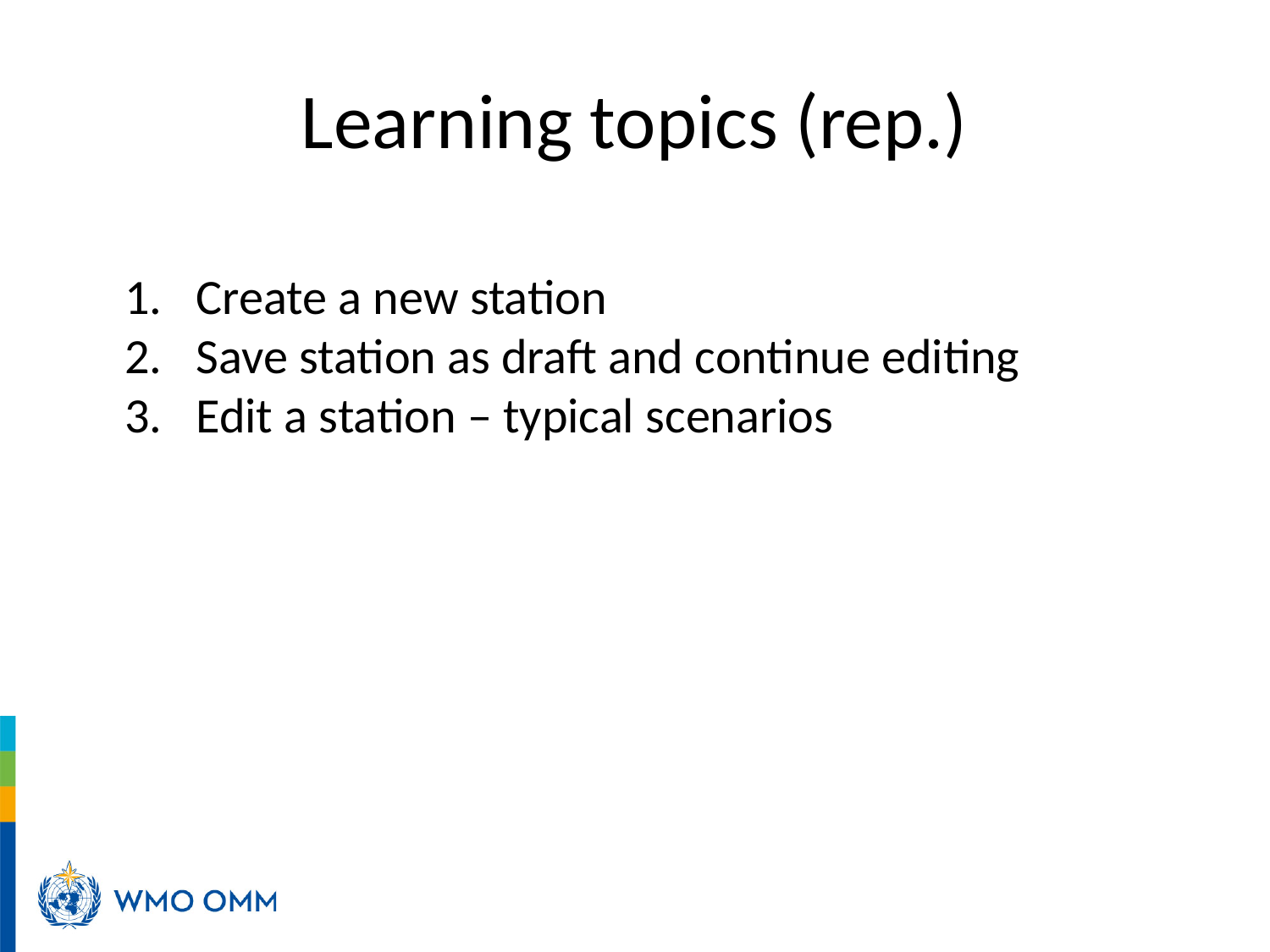

# Learning topics (rep.)
Create a new station
Save station as draft and continue editing
Edit a station – typical scenarios